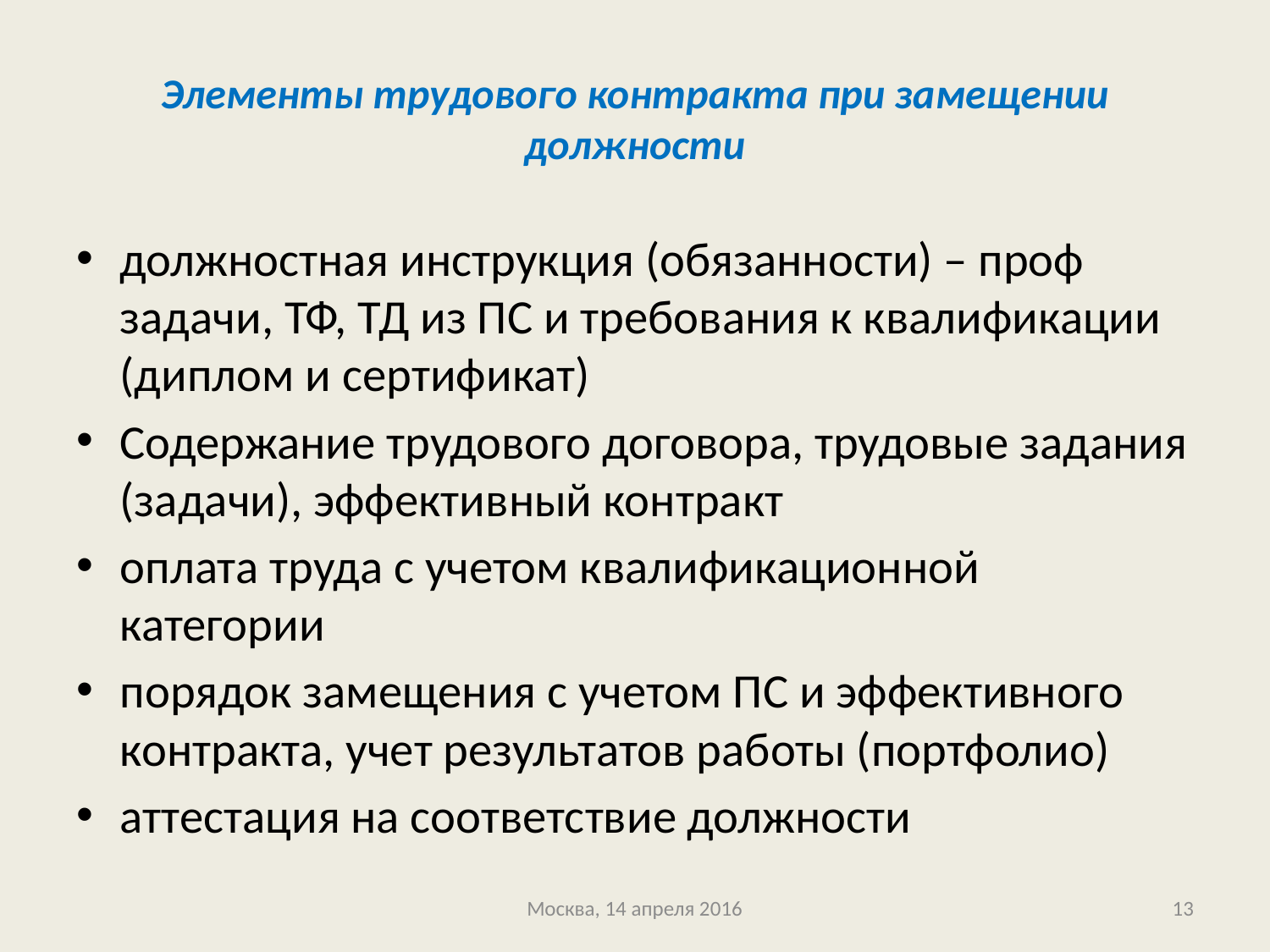

# Элементы трудового контракта при замещении должности
должностная инструкция (обязанности) – проф задачи, ТФ, ТД из ПС и требования к квалификации (диплом и сертификат)
Содержание трудового договора, трудовые задания (задачи), эффективный контракт
оплата труда с учетом квалификационной категории
порядок замещения с учетом ПС и эффективного контракта, учет результатов работы (портфолио)
аттестация на соответствие должности
Москва, 14 апреля 2016
13